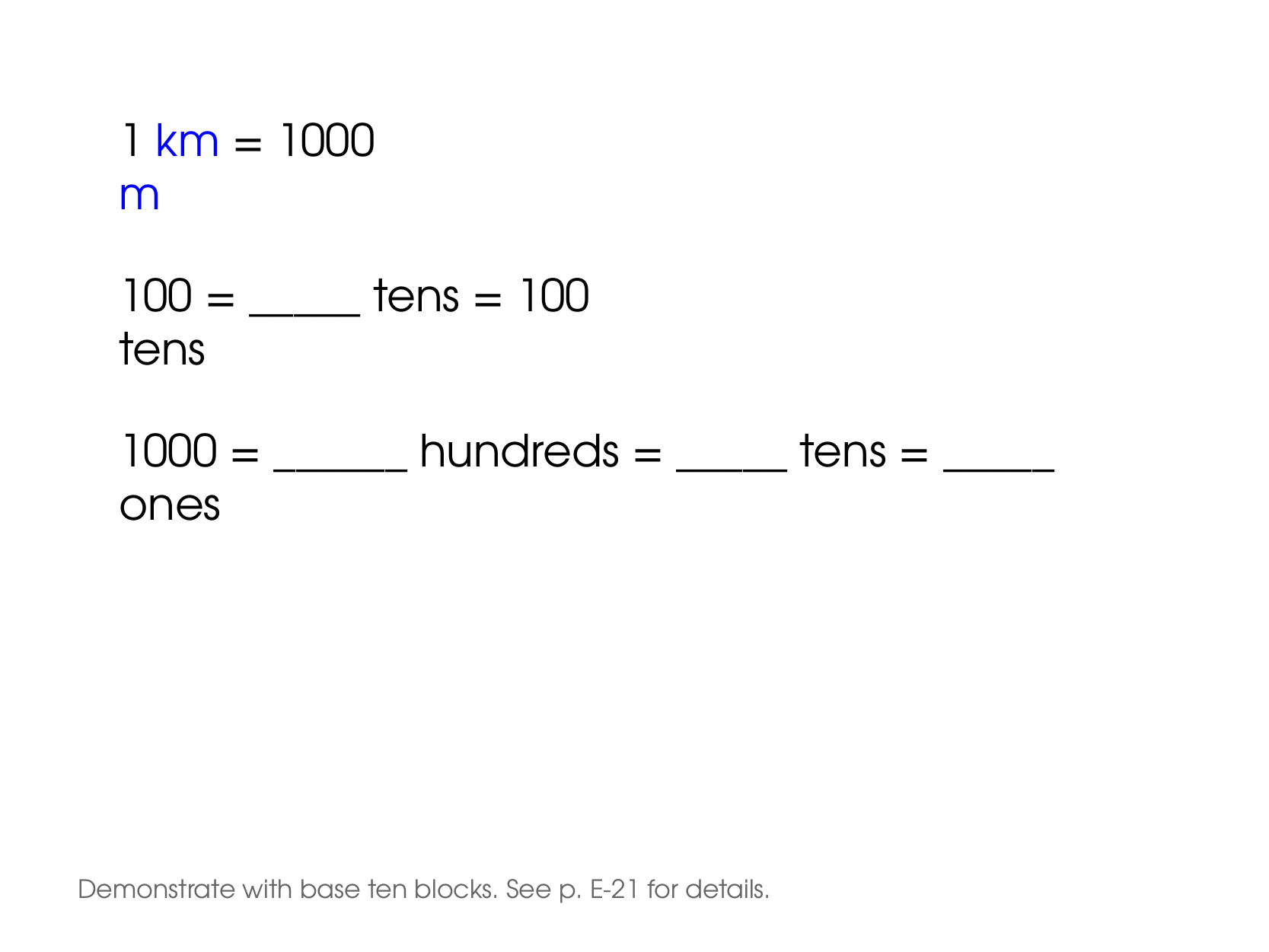

1 km = 1000 m
100 = _____ tens = 100 tens
1000 = ______ hundreds = _____ tens = _____ ones
Demonstrate with base ten blocks. See p. E-21 for details.